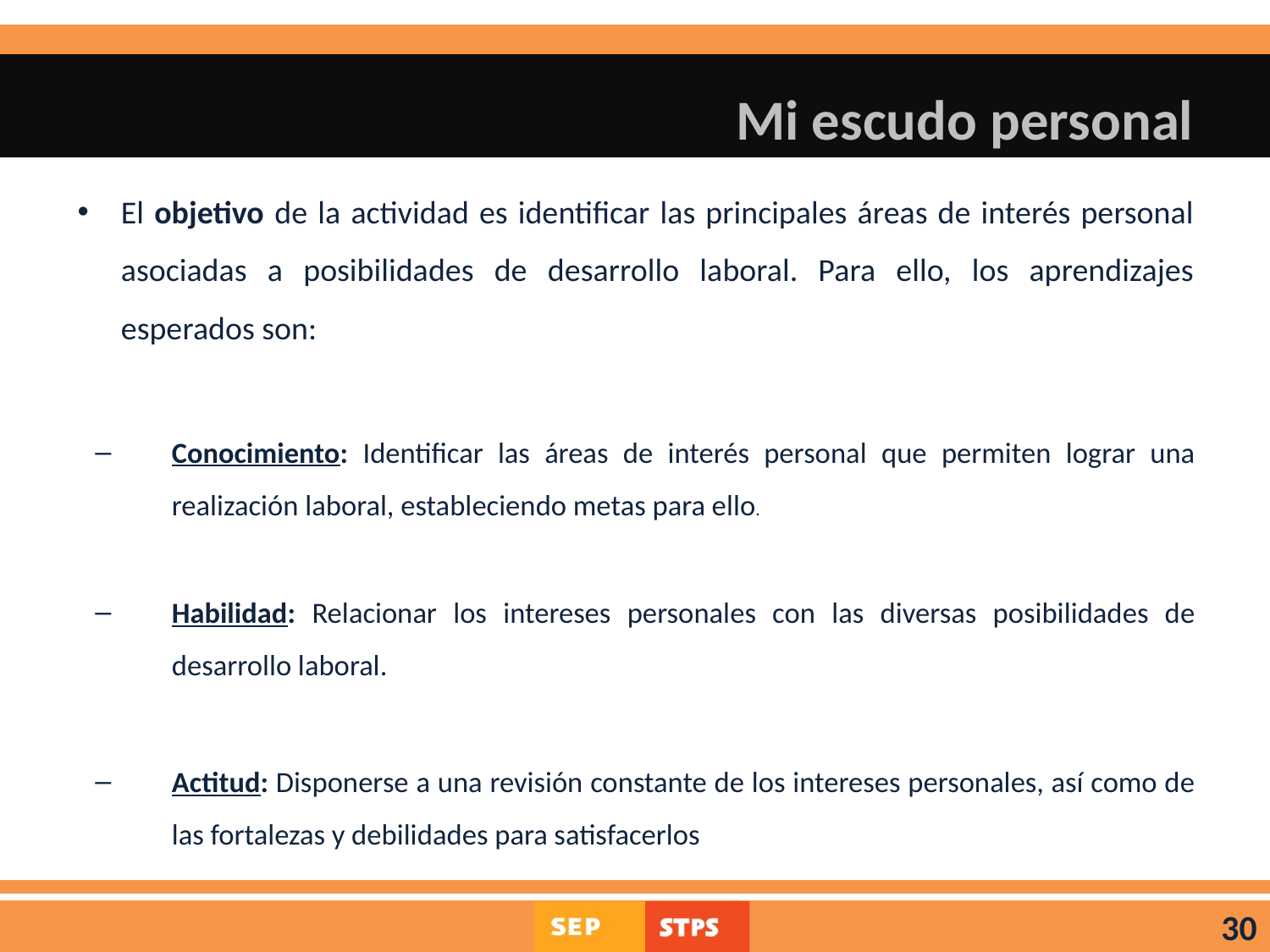

# Mi escudo personal
El objetivo de la actividad es identificar las principales áreas de interés personal asociadas a posibilidades de desarrollo laboral. Para ello, los aprendizajes esperados son:

Conocimiento: Identificar las áreas de interés personal que permiten lograr una realización laboral, estableciendo metas para ello.

Habilidad: Relacionar los intereses personales con las diversas posibilidades de desarrollo laboral.

Actitud: Disponerse a una revisión constante de los intereses personales, así como de las fortalezas y debilidades para satisfacerlos

30